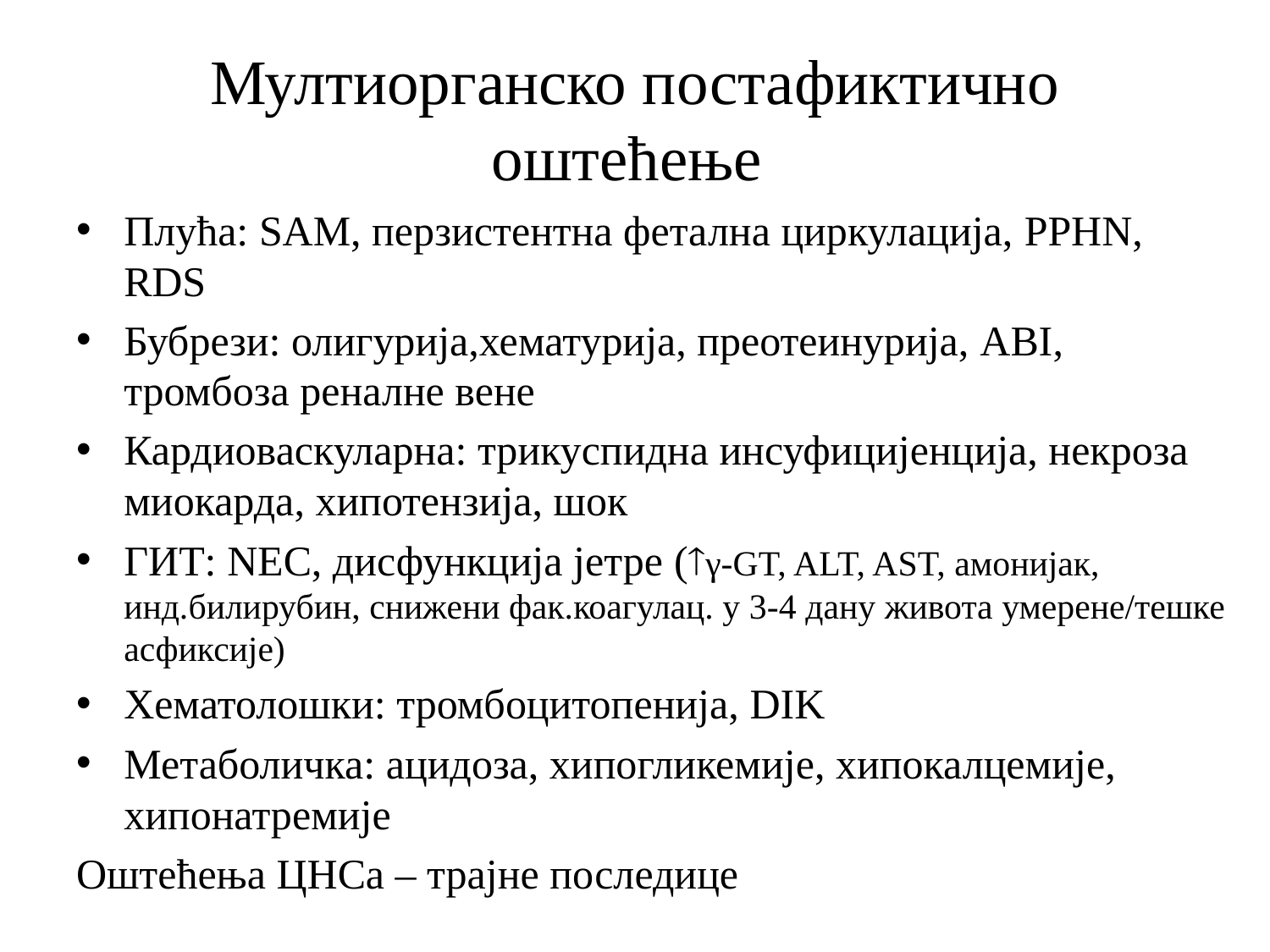

# Мултиорганско постафиктично оштећење
Плућа: SAM, перзистентна фетална циркулација, PPHN, RDS
Бубрези: олигурија,хематурија, преотеинурија, ABI, тромбоза реналне вене
Кардиоваскуларна: трикуспидна инсуфицијенција, некроза миокарда, хипотензија, шок
ГИТ: NEC, дисфункција јетре (↑γ-GT, ALT, AST, амонијак, инд.билирубин, снижени фак.коагулац. у 3-4 дану живота умерене/тешке асфиксије)
Хематолошки: тромбоцитопенија, DIK
Метаболичка: ацидоза, хипогликемије, хипокалцемије, хипонатремије
Оштећења ЦНСа – трајне последице